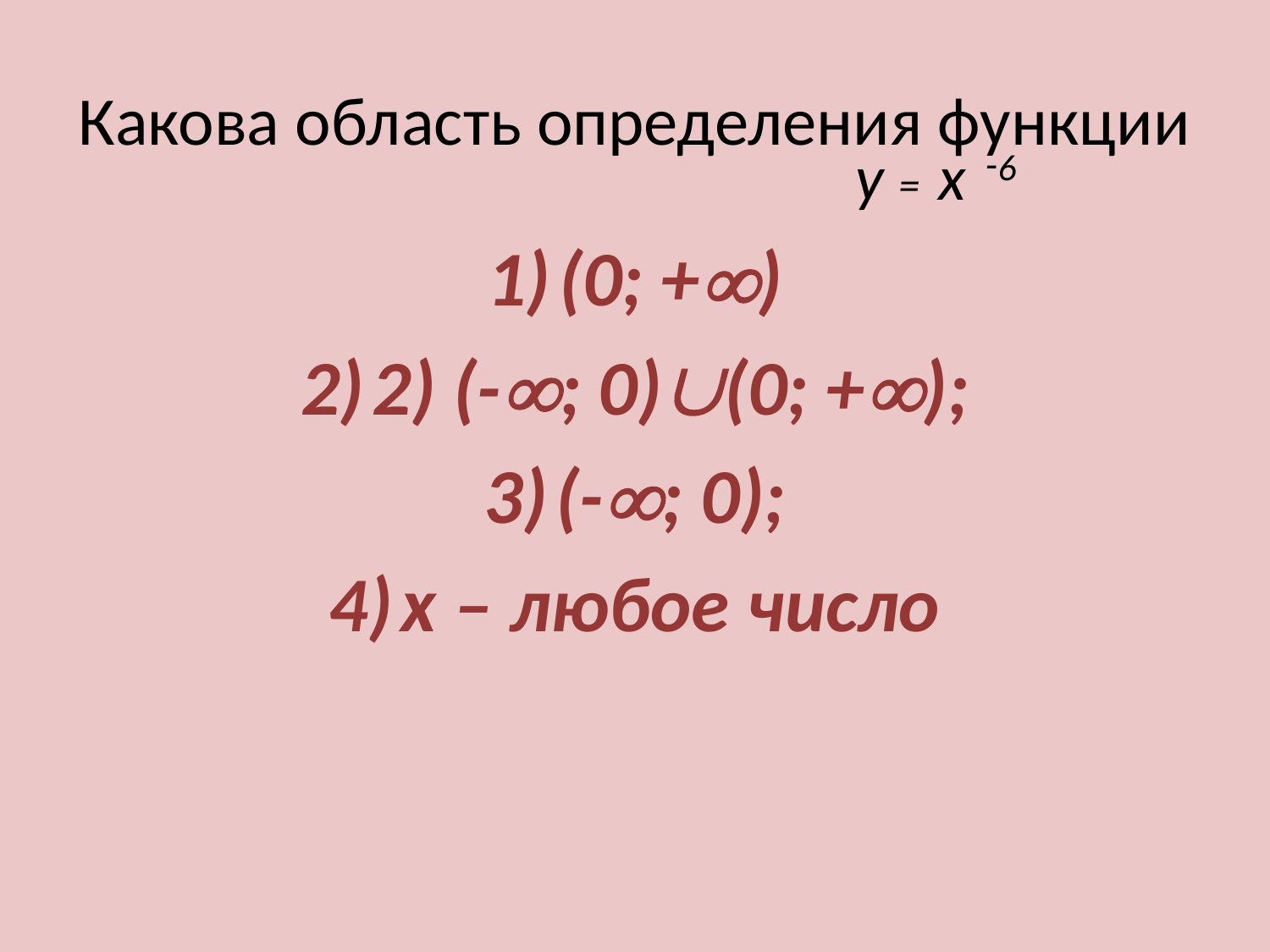

# Какова область определения функции
у =  х -6
(0; +∞)
2) (-∞; 0)∪(0; +∞);
(-∞; 0);
х – любое число